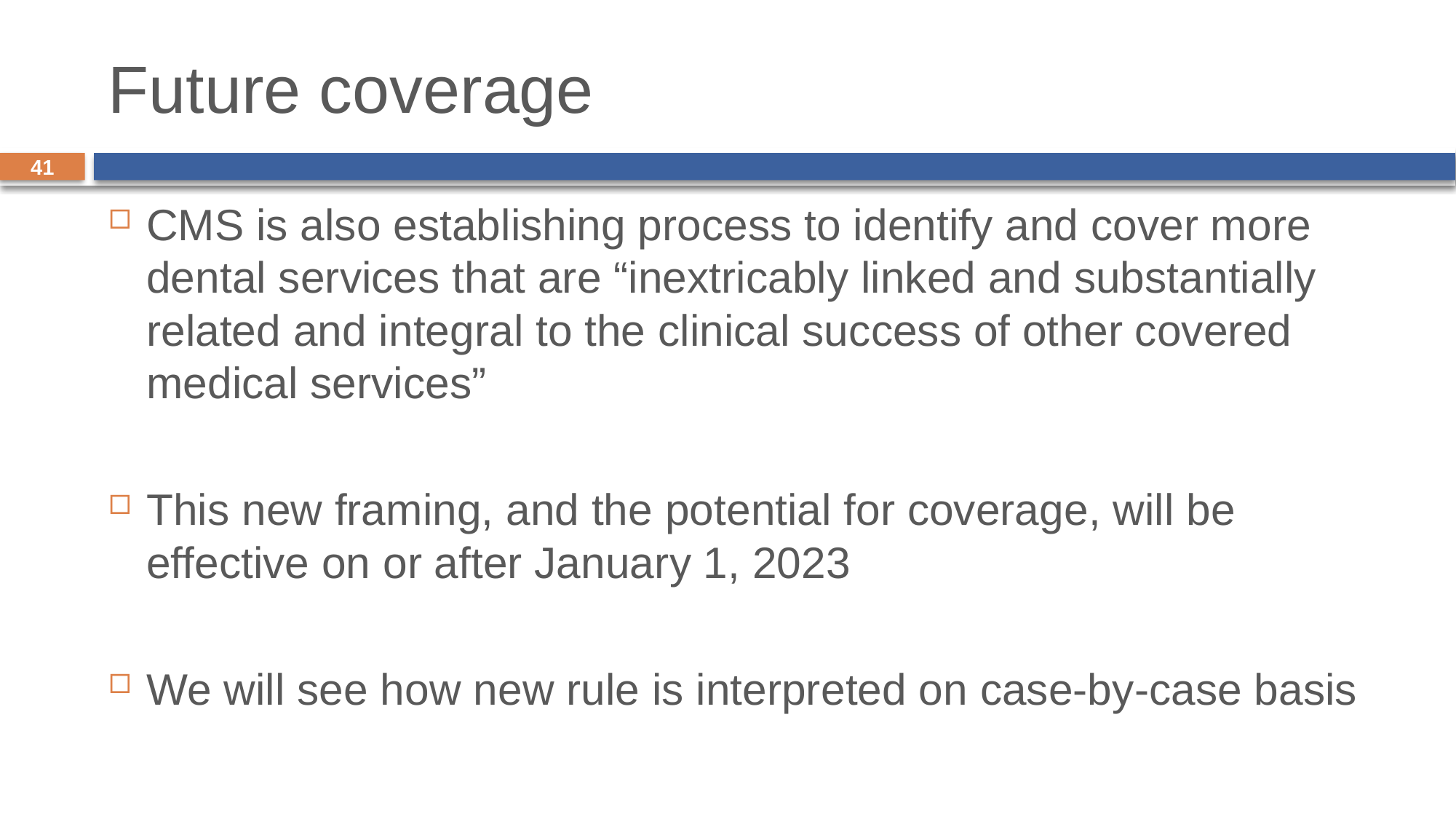

# Future coverage
41
CMS is also establishing process to identify and cover more dental services that are “inextricably linked and substantially related and integral to the clinical success of other covered medical services”

This new framing, and the potential for coverage, will be effective on or after January 1, 2023

We will see how new rule is interpreted on case-by-case basis